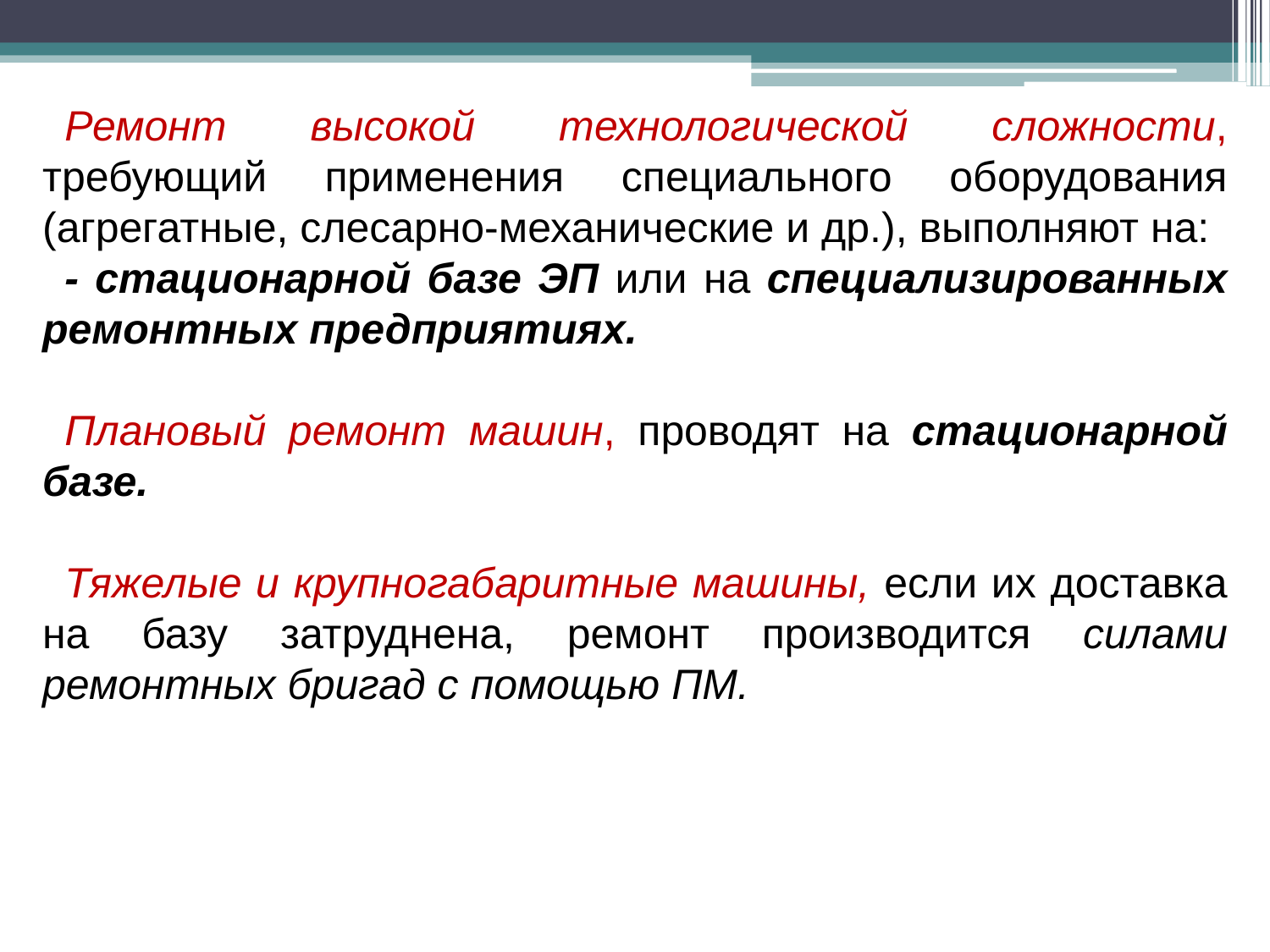

Ремонт высокой технологической сложности, требующий применения специального оборудования (агрегатные, слесарно-механические и др.), выполняют на:
- стационарной базе ЭП или на специализированных ремонтных предприятиях.

Плановый ремонт машин, проводят на стационарной базе.

Тяжелые и крупногабаритные машины, если их доставка на базу затруднена, ремонт производится силами ремонтных бригад с помощью ПМ.